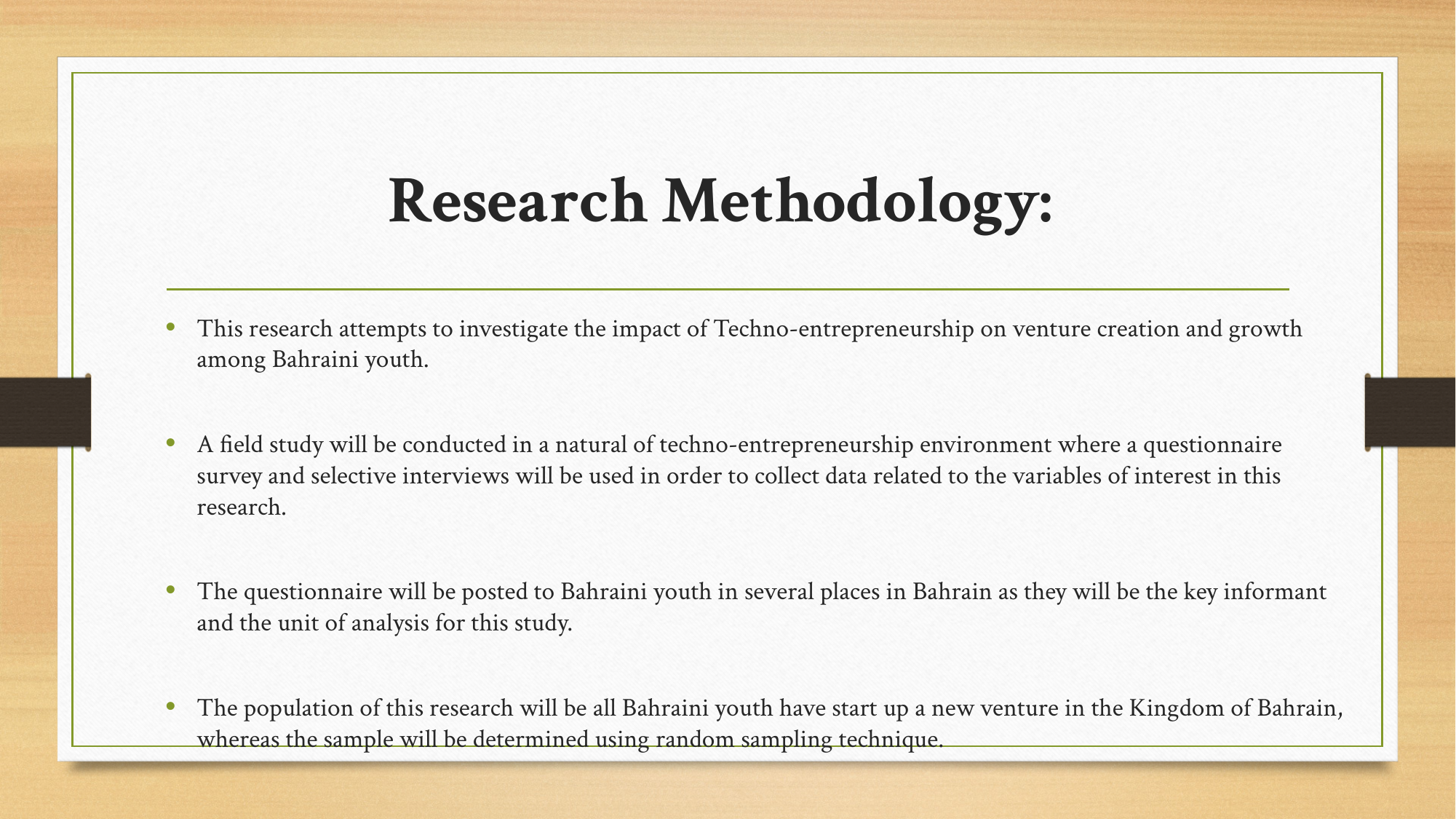

# Research Methodology:
This research attempts to investigate the impact of Techno-entrepreneurship on venture creation and growth among Bahraini youth.

A field study will be conducted in a natural of techno-entrepreneurship environment where a questionnaire survey and selective interviews will be used in order to collect data related to the variables of interest in this research.

The questionnaire will be posted to Bahraini youth in several places in Bahrain as they will be the key informant and the unit of analysis for this study.

The population of this research will be all Bahraini youth have start up a new venture in the Kingdom of Bahrain, whereas the sample will be determined using random sampling technique.